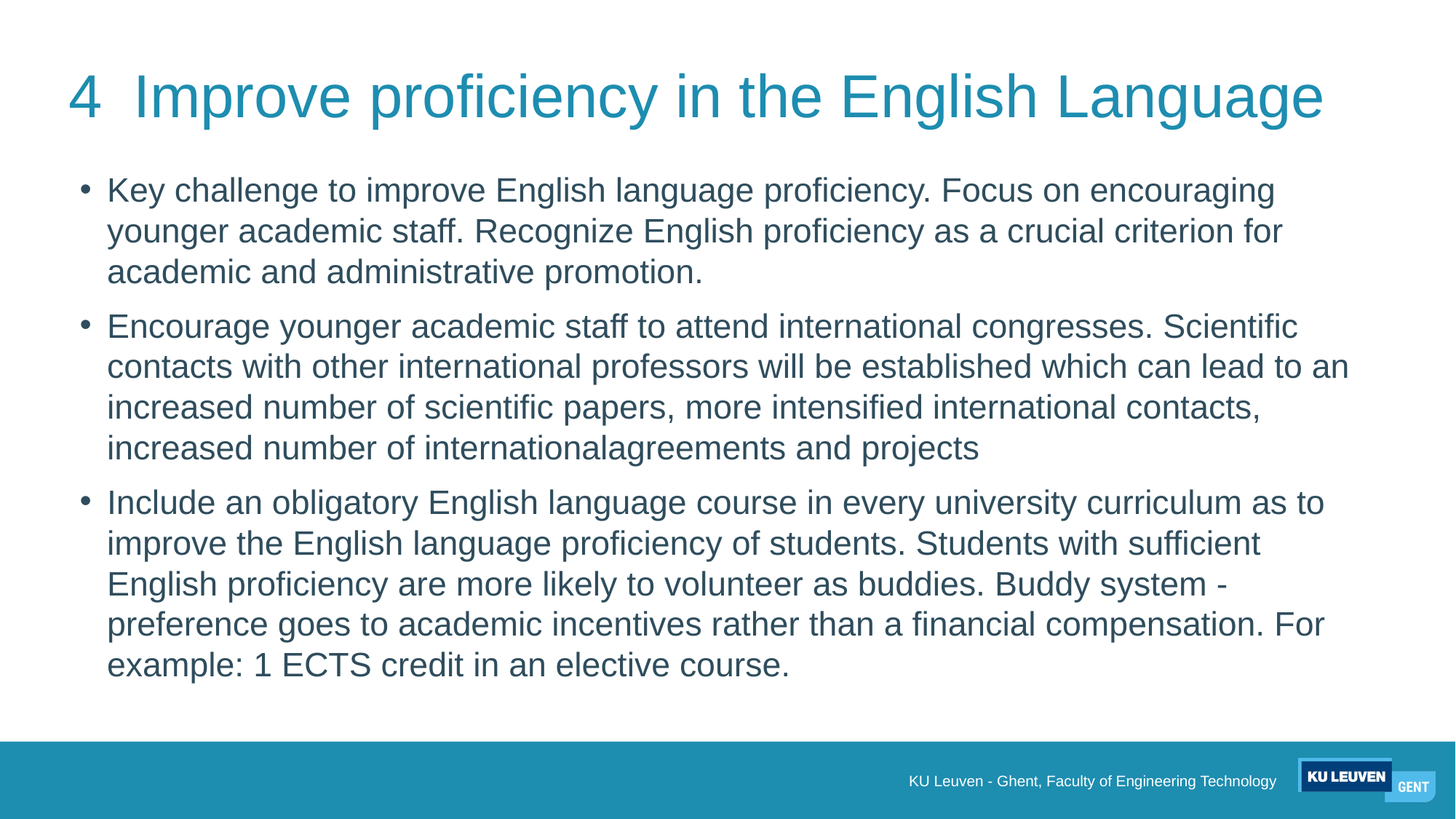

# 4	Improve proficiency in the English Language
Key challenge to improve English language proficiency. Focus on encouraging younger academic staff. Recognize English proficiency as a crucial criterion for academic and administrative promotion.
Encourage younger academic staff to attend international congresses. Scientific contacts with other international professors will be established which can lead to an increased number of scientific papers, more intensified international contacts, increased number of internationalagreements and projects
Include an obligatory English language course in every university curriculum as to improve the English language proficiency of students. Students with sufficient English proficiency are more likely to volunteer as buddies. Buddy system - preference goes to academic incentives rather than a financial compensation. For example: 1 ECTS credit in an elective course.

KU Leuven - Ghent, Faculty of Engineering Technology